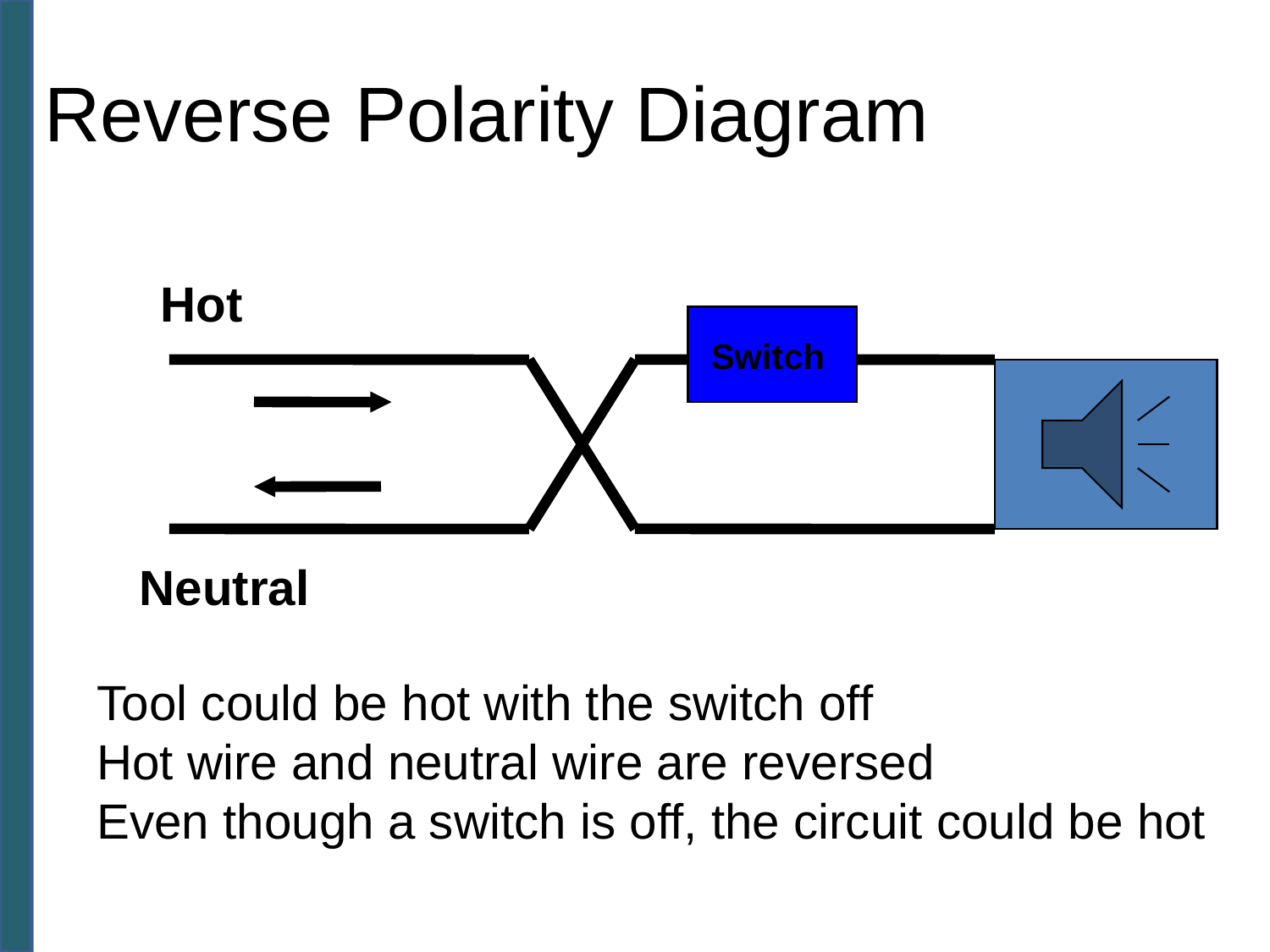

# Reverse Polarity Diagram
Hot

Switch

Neutral
Tool could be hot with the switch off
Hot wire and neutral wire are reversed
Even though a switch is off, the circuit could be hot